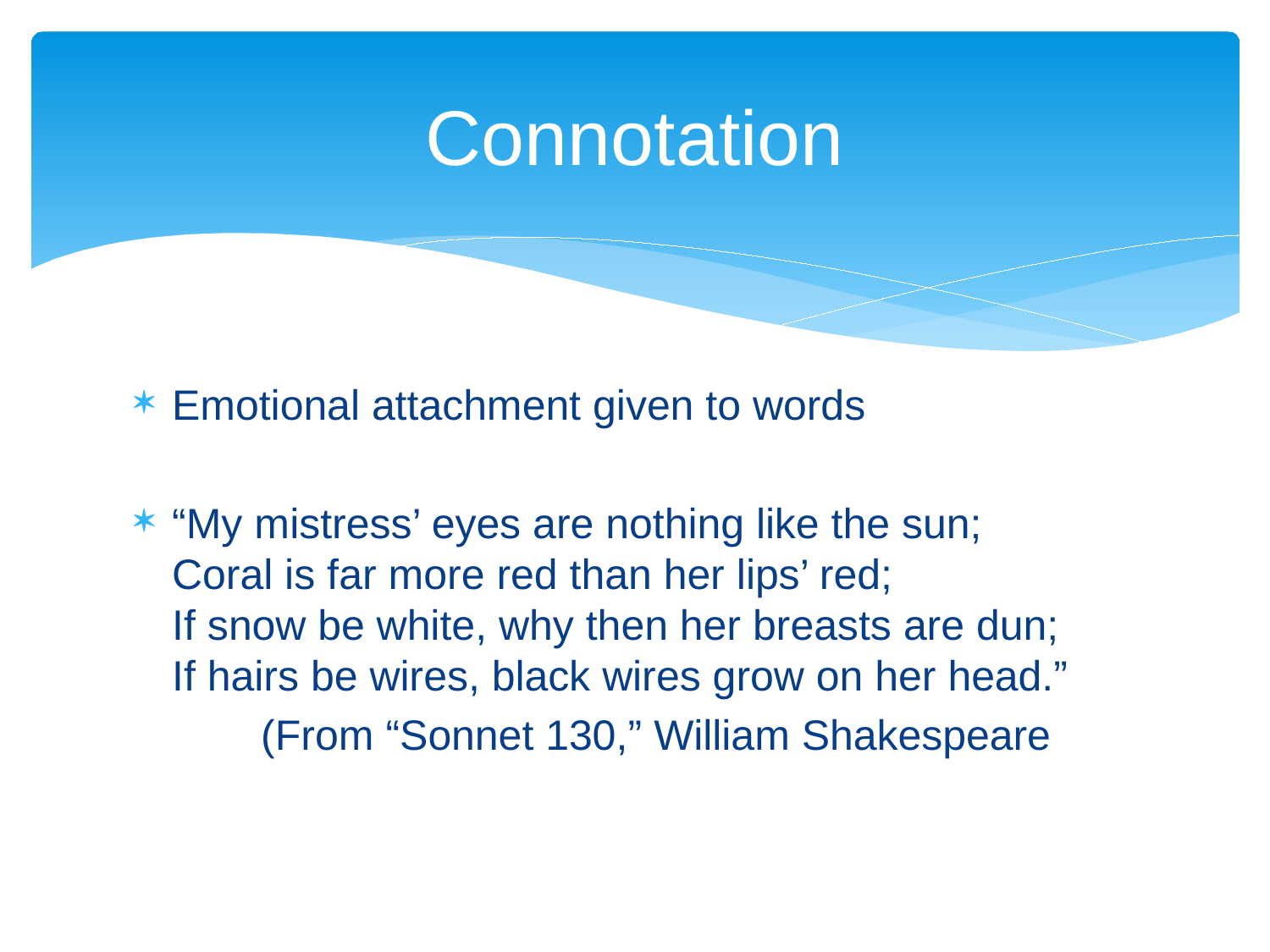

# Connotation
Emotional attachment given to words

“My mistress’ eyes are nothing like the sun;
Coral is far more red than her lips’ red;
If snow be white, why then her breasts are dun;
If hairs be wires, black wires grow on her head.”
	(From “Sonnet 130,” William Shakespeare